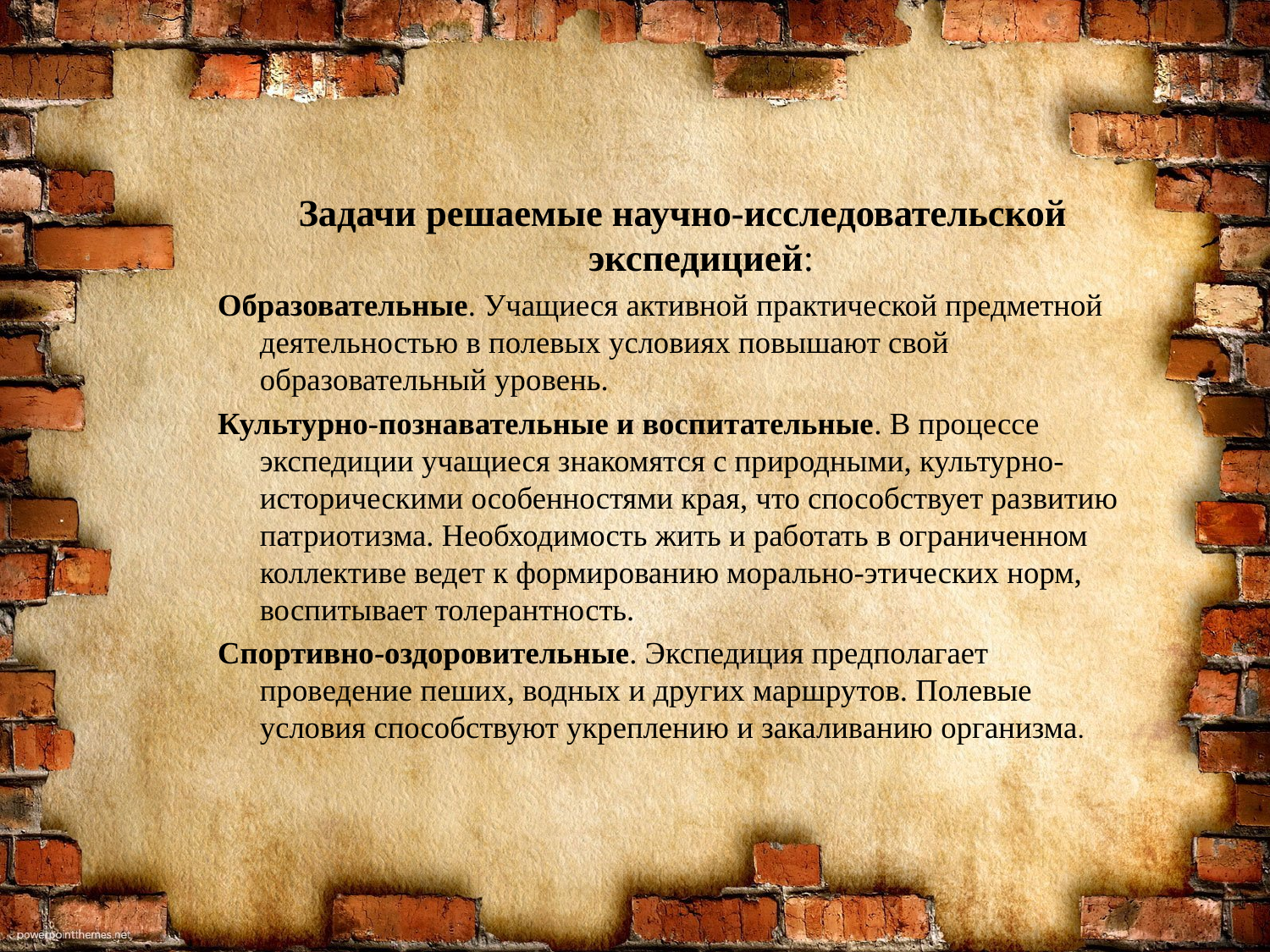

Задачи решаемые научно-исследовательской экспедицией:
Образовательные. Учащиеся активной практической предметной деятельностью в полевых условиях повышают свой образовательный уровень.
Культурно-познавательные и воспитательные. В процессе экспедиции учащиеся знакомятся с природными, культурно-историческими особенностями края, что способствует развитию патриотизма. Необходимость жить и работать в ограниченном коллективе ведет к формированию морально-этических норм, воспитывает толерантность.
Спортивно-оздоровительные. Экспедиция предполагает проведение пеших, водных и других маршрутов. Полевые условия способствуют укреплению и закаливанию организма.